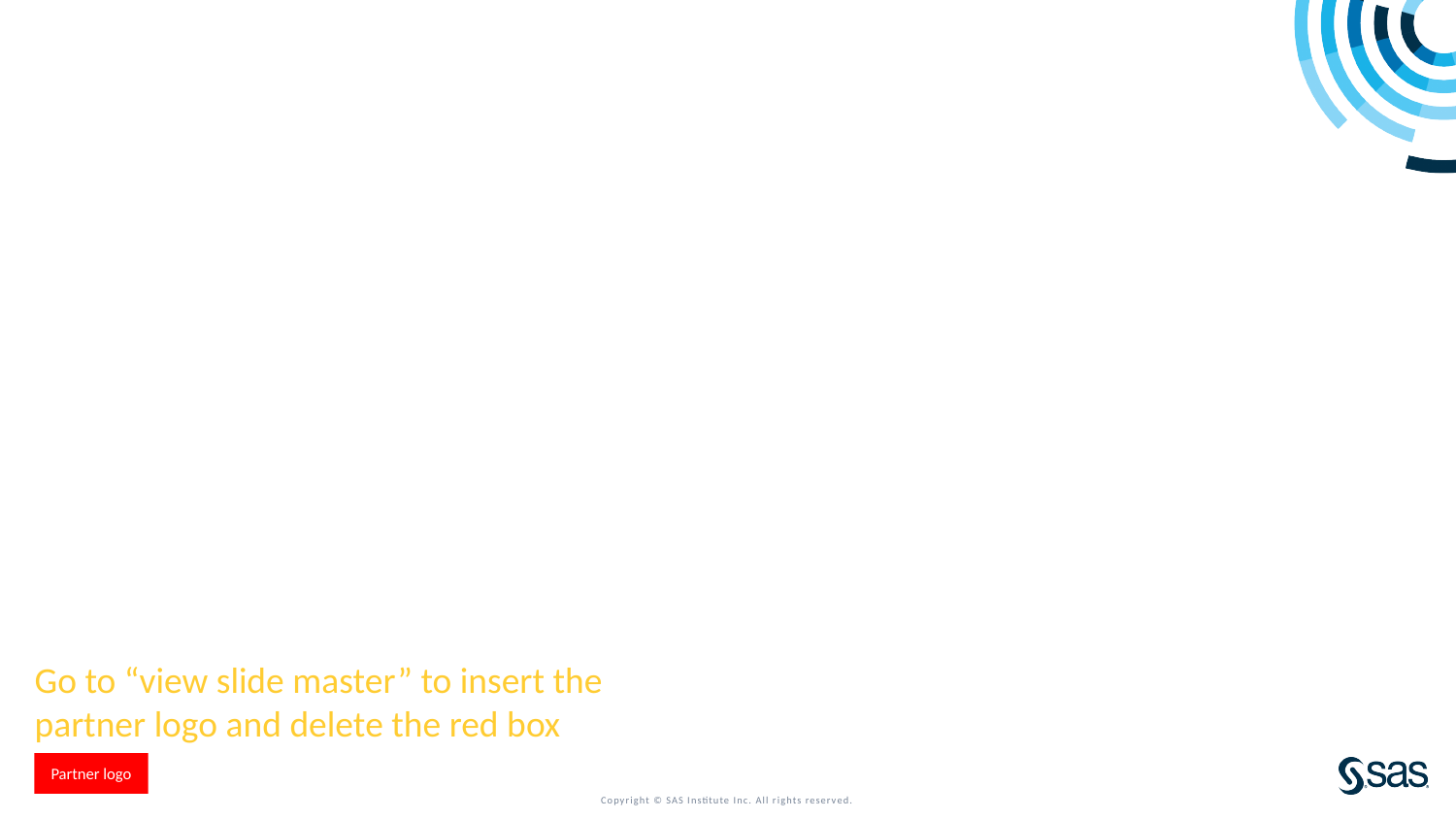

Go to “view slide master” to insert the partner logo and delete the red box